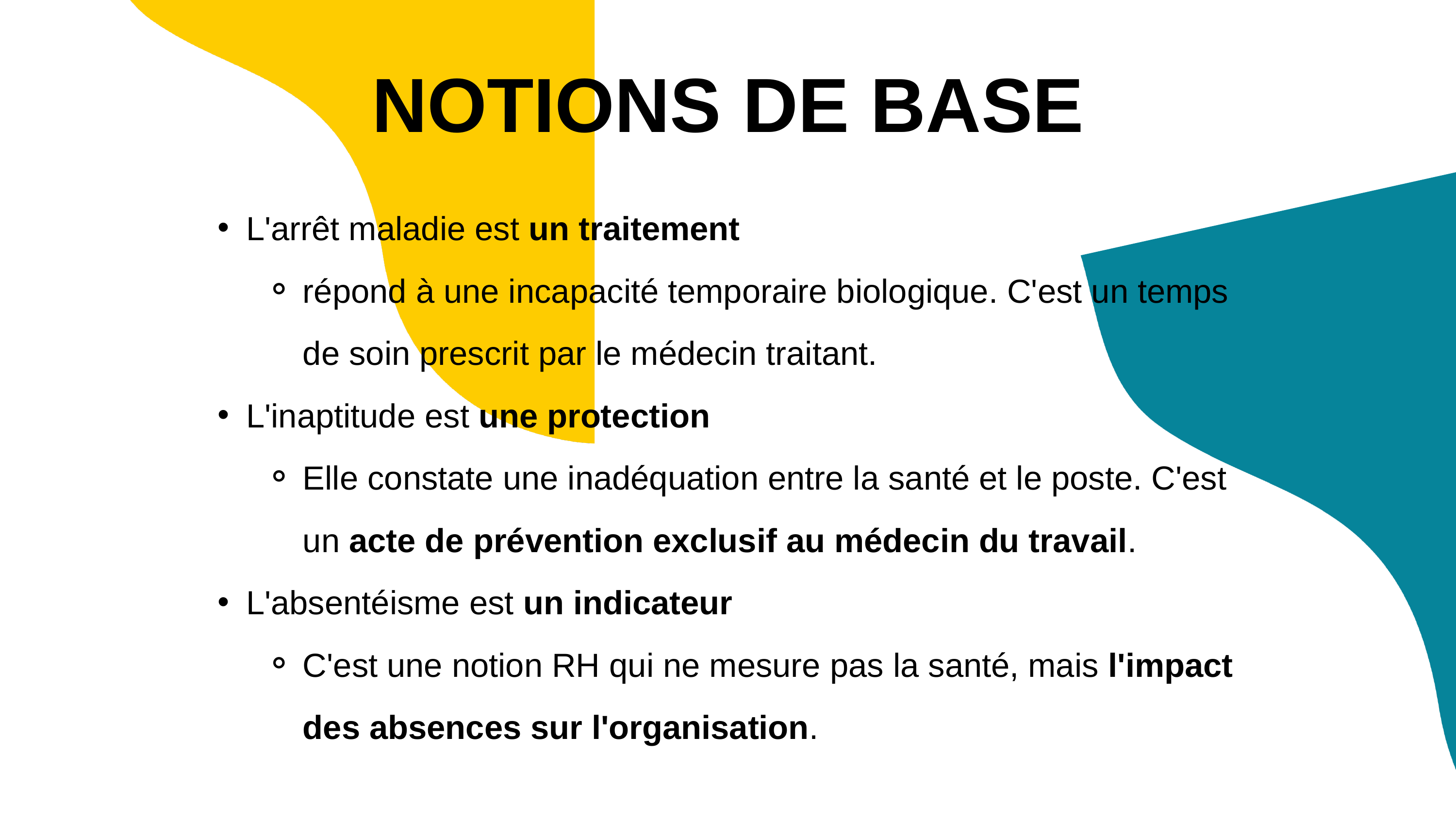

NOTIONS DE BASE
L'arrêt maladie est un traitement
répond à une incapacité temporaire biologique. C'est un temps de soin prescrit par le médecin traitant.
L'inaptitude est une protection
Elle constate une inadéquation entre la santé et le poste. C'est un acte de prévention exclusif au médecin du travail.
L'absentéisme est un indicateur
C'est une notion RH qui ne mesure pas la santé, mais l'impact des absences sur l'organisation.